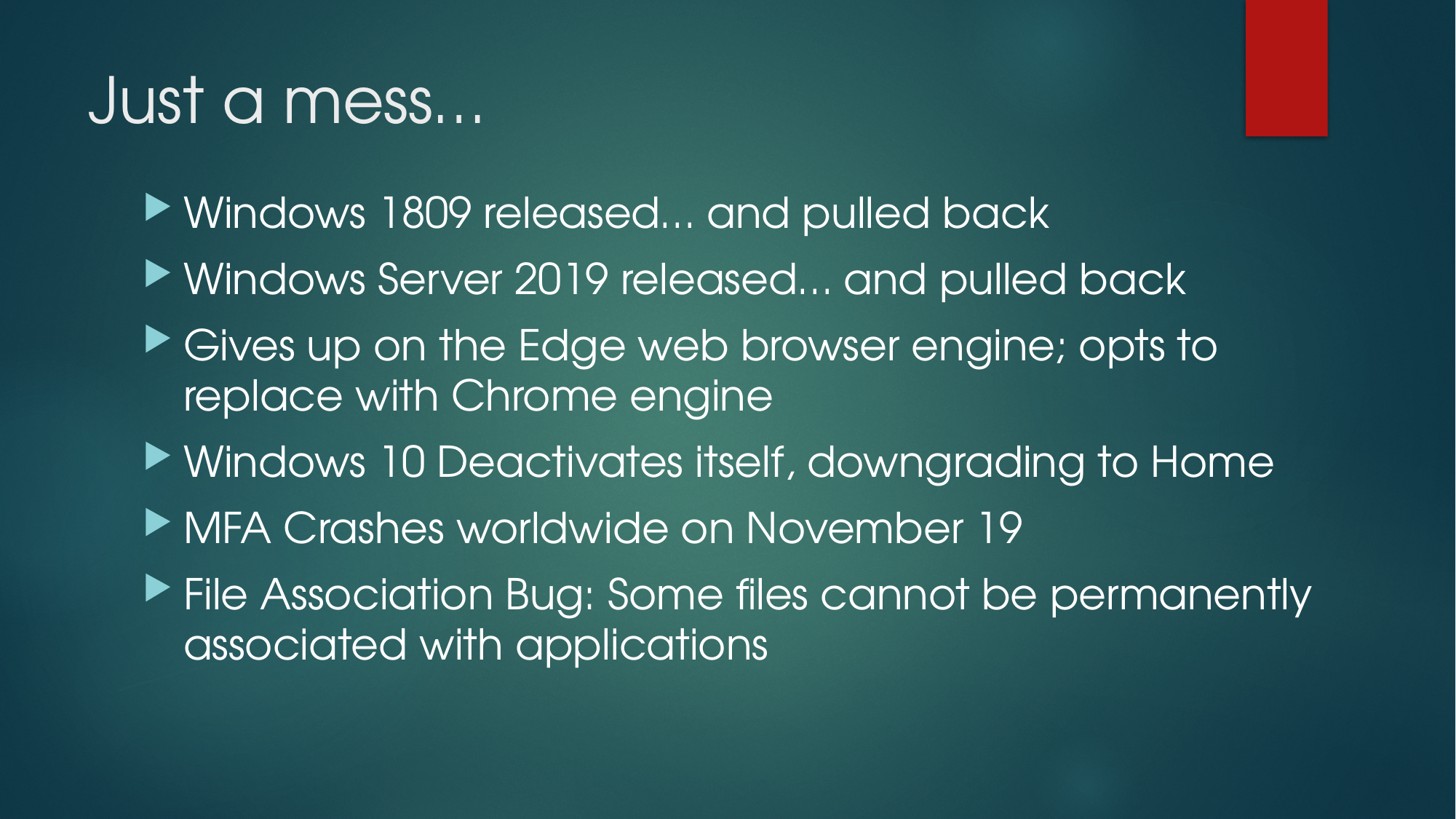

# Just a mess…
Windows 1809 released… and pulled back
Windows Server 2019 released… and pulled back
Gives up on the Edge web browser engine; opts to replace with Chrome engine
Windows 10 Deactivates itself, downgrading to Home
MFA Crashes worldwide on November 19
File Association Bug: Some files cannot be permanently associated with applications